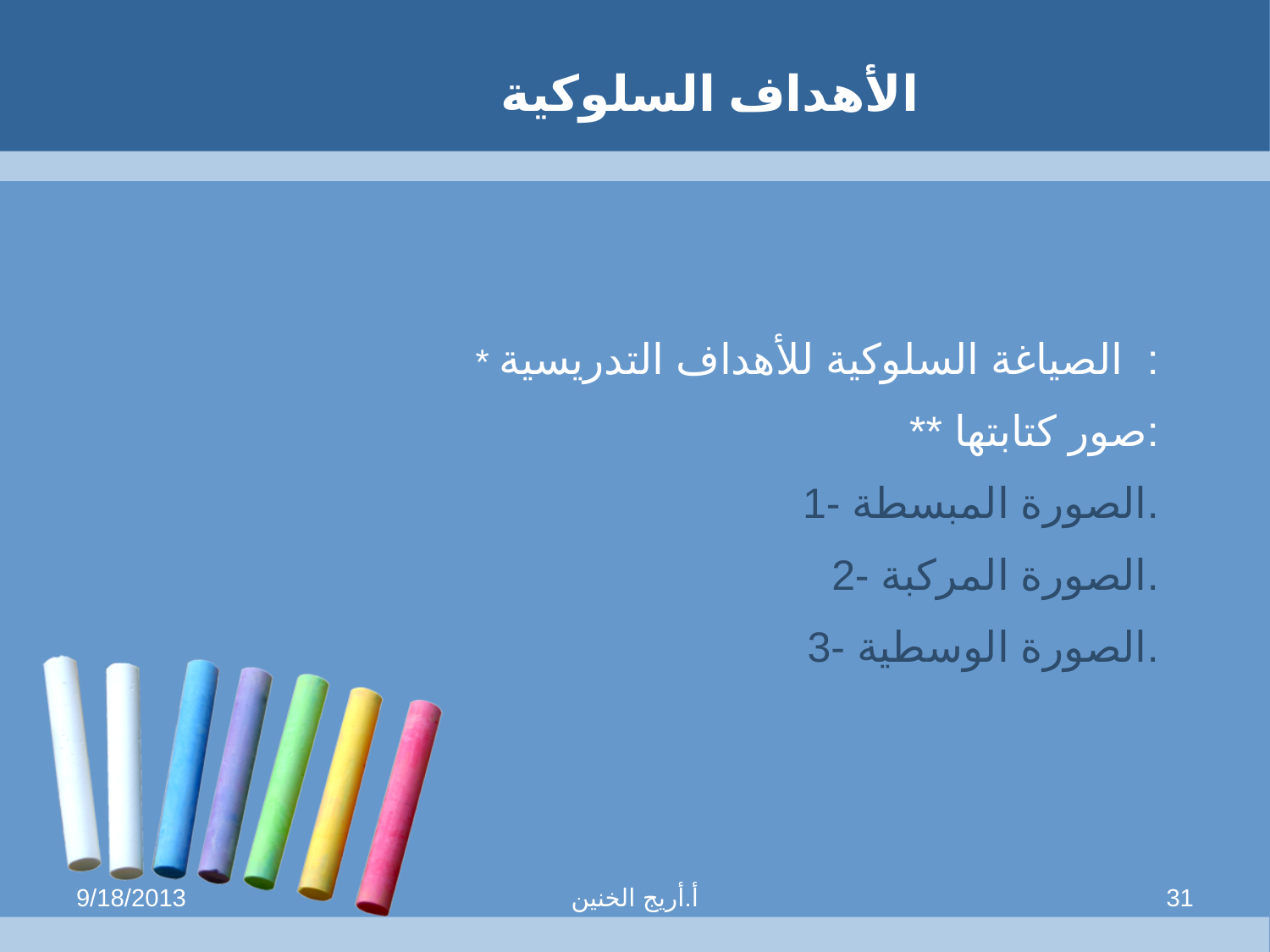

الأهداف السلوكية

* الصياغة السلوكية للأهداف التدريسية  :
       ** صور كتابتها:
1- الصورة المبسطة.
2- الصورة المركبة.
3- الصورة الوسطية.
9/18/2013
أ.أريج الخنين
31